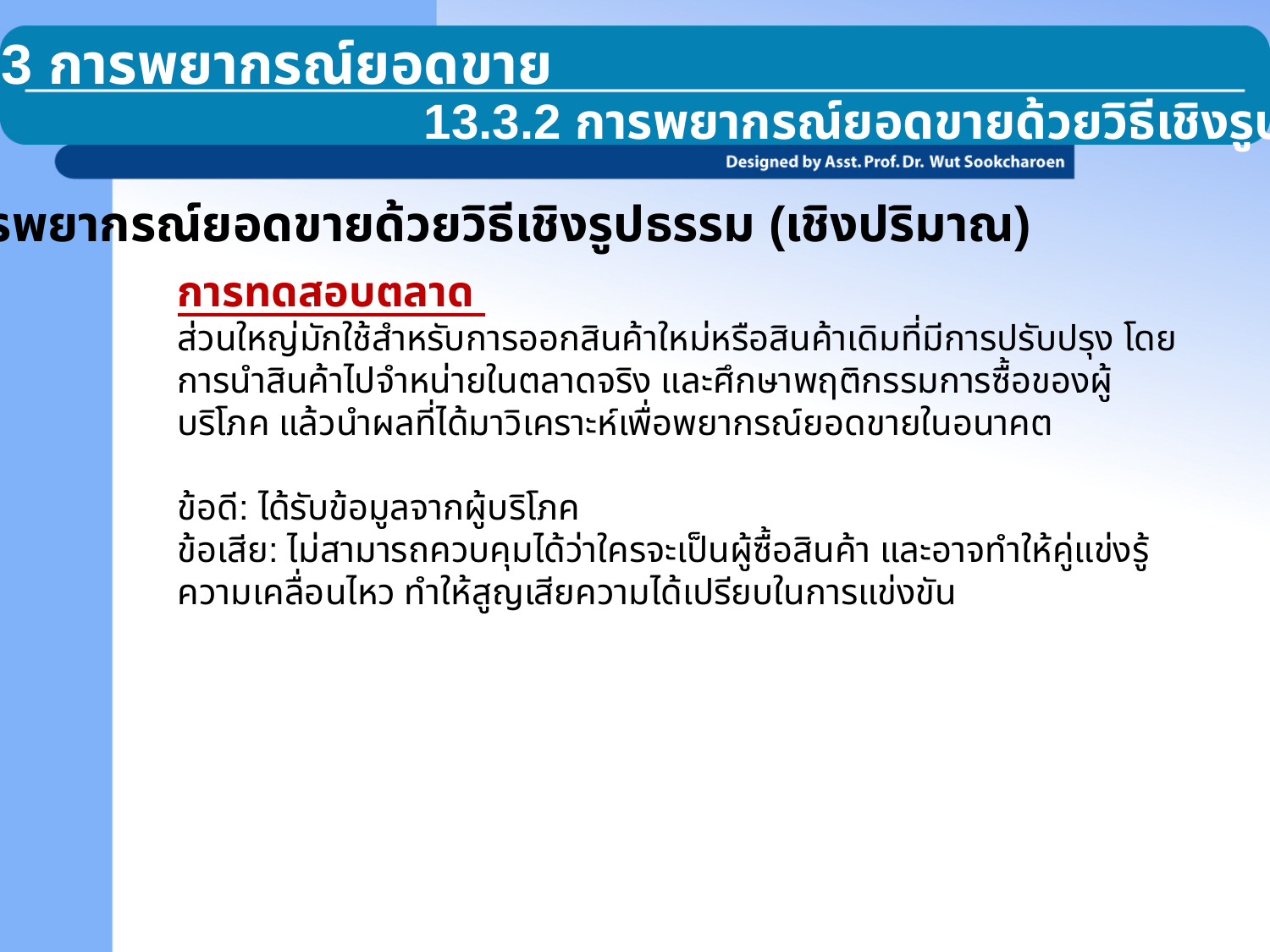

13.3 การพยากรณ์ยอดขาย
13.3.2 การพยากรณ์ยอดขายด้วยวิธีเชิงรูปธรรม
การพยากรณ์ยอดขายด้วยวิธีเชิงรูปธรรม (เชิงปริมาณ)
การทดสอบตลาด
ส่วนใหญ่มักใช้สำหรับการออกสินค้าใหม่หรือสินค้าเดิมที่มีการปรับปรุง โดยการนำสินค้าไปจำหน่ายในตลาดจริง และศึกษาพฤติกรรมการซื้อของผู้บริโภค แล้วนำผลที่ได้มาวิเคราะห์เพื่อพยากรณ์ยอดขายในอนาคต

ข้อดี: ได้รับข้อมูลจากผู้บริโภค
ข้อเสีย: ไม่สามารถควบคุมได้ว่าใครจะเป็นผู้ซื้อสินค้า และอาจทำให้คู่แข่งรู้ความเคลื่อนไหว ทำให้สูญเสียความได้เปรียบในการแข่งขัน